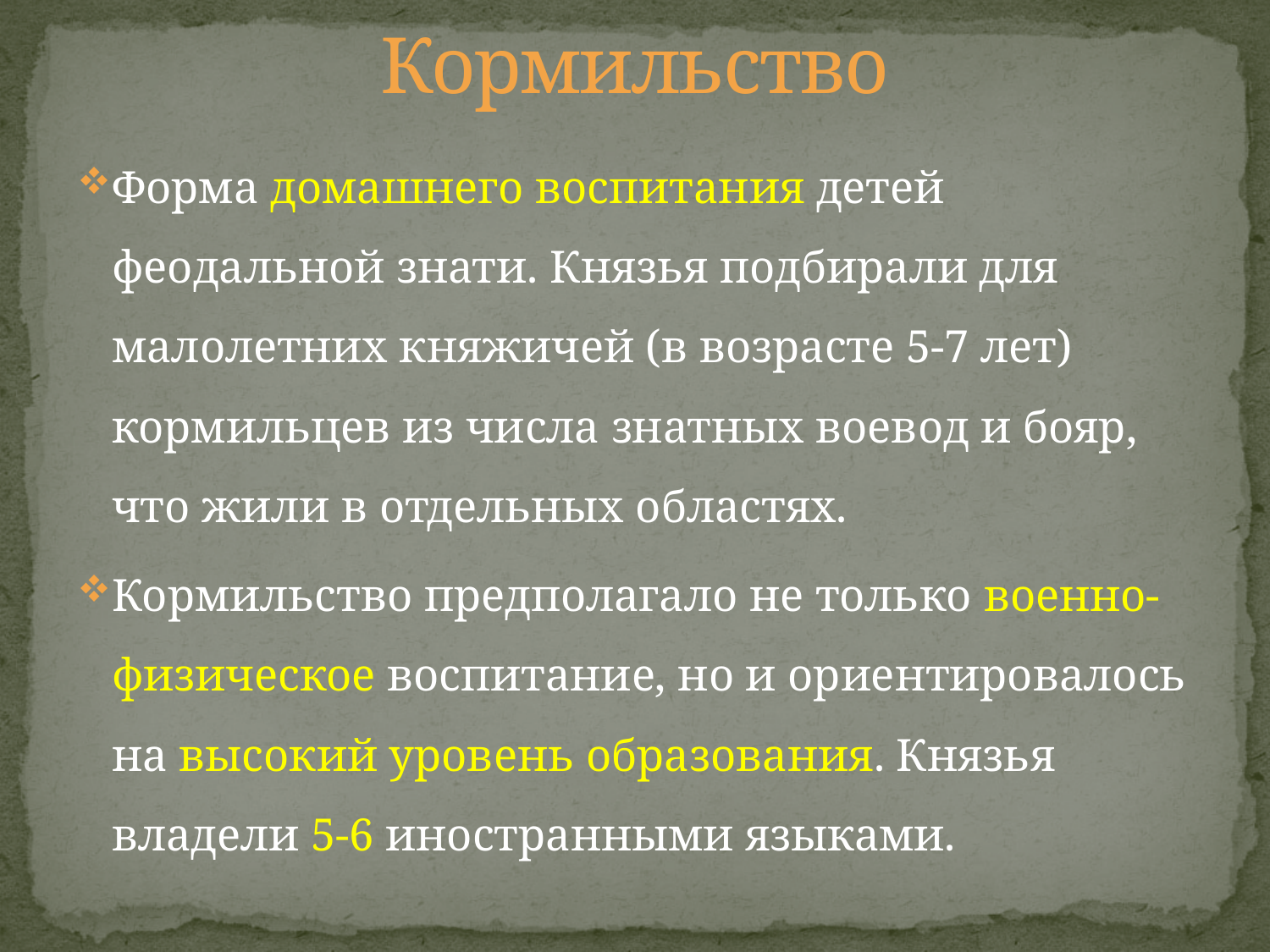

# Кормильство
Форма домашнего воспитания детей феодальной знати. Князья подбирали для малолетних княжичей (в возрасте 5-7 лет) кормильцев из числа знатных воевод и бояр, что жили в отдельных областях.
Кормильство предполагало не только военно-физическое воспитание, но и ориентировалось на высокий уровень образования. Князья владели 5-6 иностранными языками.